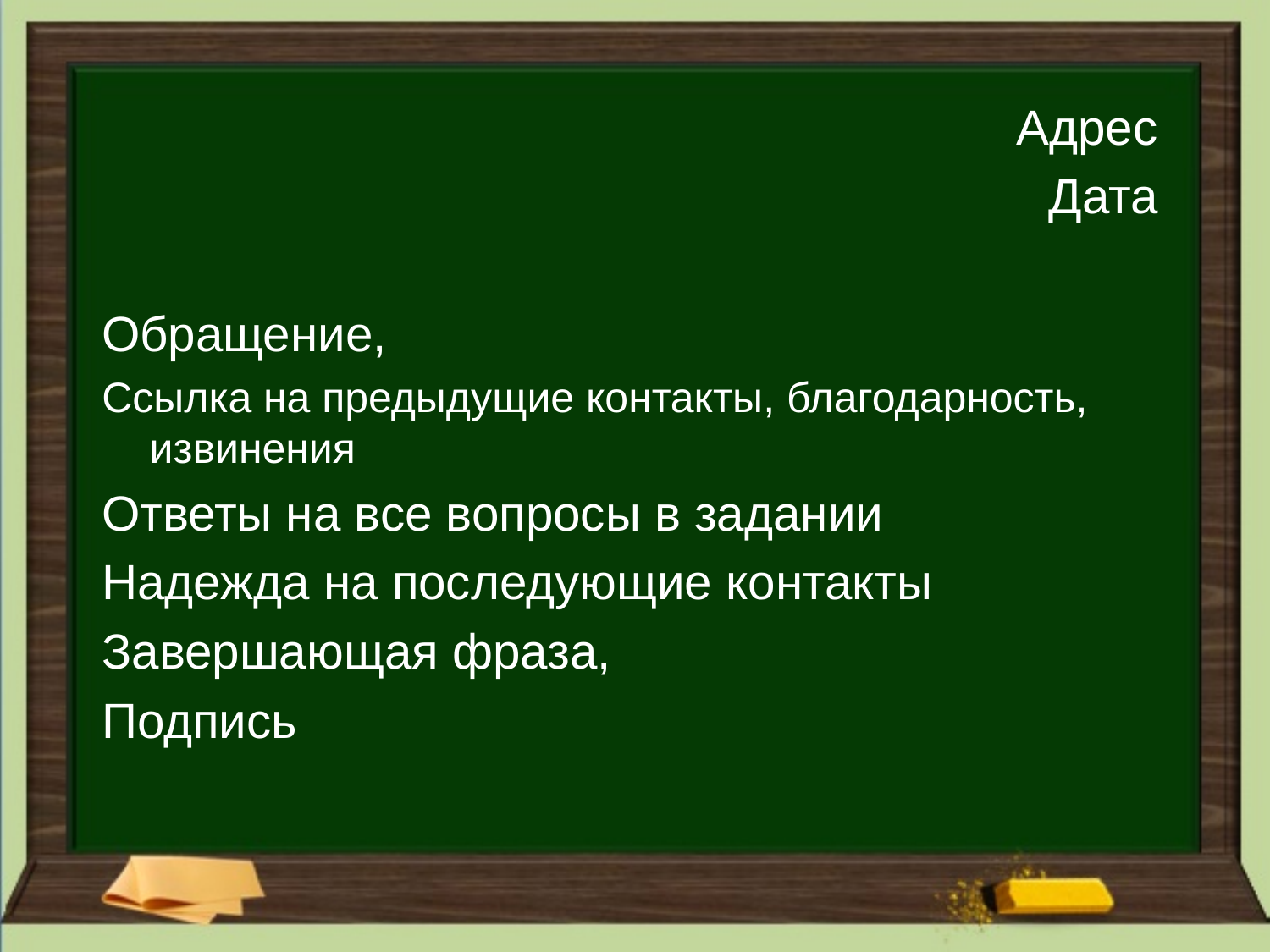

Адрес
Дата

Обращение,
Ссылка на предыдущие контакты, благодарность, извинения
Ответы на все вопросы в задании
Надежда на последующие контакты
Завершающая фраза,
Подпись